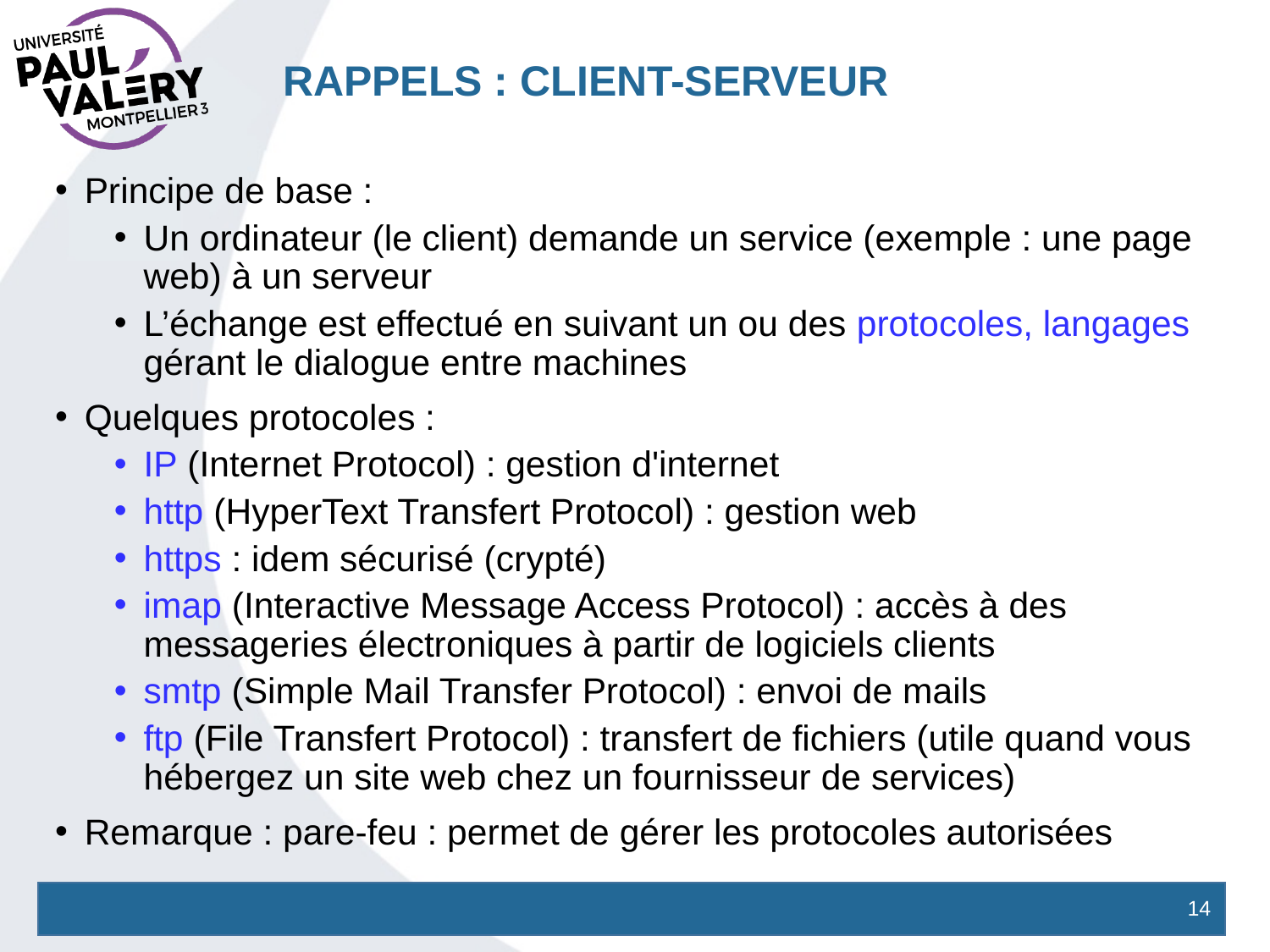

# Rappels : client-serveur
Principe de base :
Un ordinateur (le client) demande un service (exemple : une page web) à un serveur
L’échange est effectué en suivant un ou des protocoles, langages gérant le dialogue entre machines
Quelques protocoles :
IP (Internet Protocol) : gestion d'internet
http (HyperText Transfert Protocol) : gestion web
https : idem sécurisé (crypté)
imap (Interactive Message Access Protocol) : accès à des messageries électroniques à partir de logiciels clients
smtp (Simple Mail Transfer Protocol) : envoi de mails
ftp (File Transfert Protocol) : transfert de fichiers (utile quand vous hébergez un site web chez un fournisseur de services)
Remarque : pare-feu : permet de gérer les protocoles autorisées

14